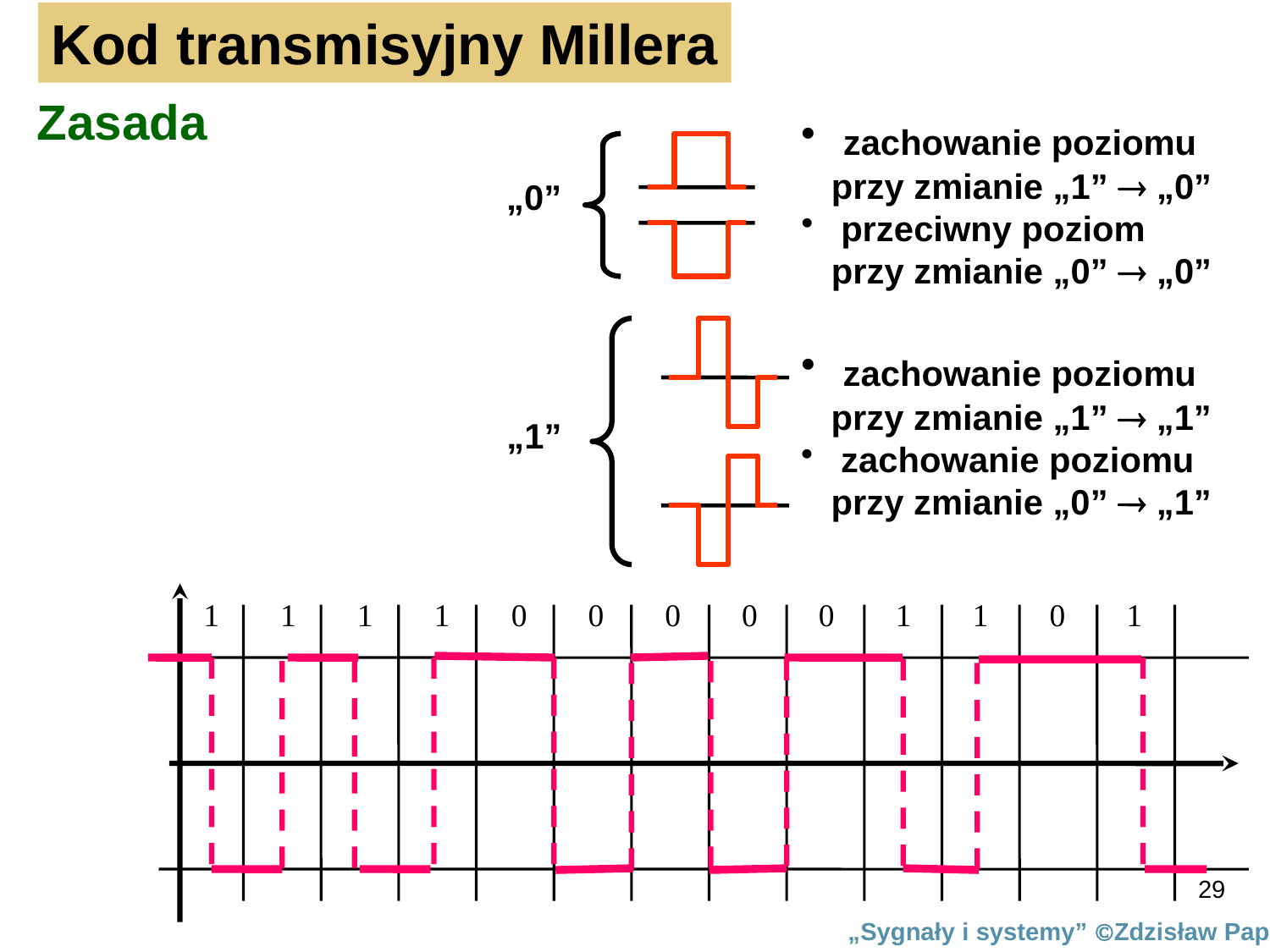

Kod transmisyjny Millera
Zasada
 zachowanie poziomu
przy zmianie „1” → „0”
 przeciwny poziom
przy zmianie „0” → „0”

„0”

„1”

 zachowanie poziomu
przy zmianie „1” → „1”
 zachowanie poziomu
przy zmianie „0” → „1”

1
1
1
1
0
0
0
0
0
1
1
0
1

29
„Sygnały i systemy” ©Zdzisław Papir